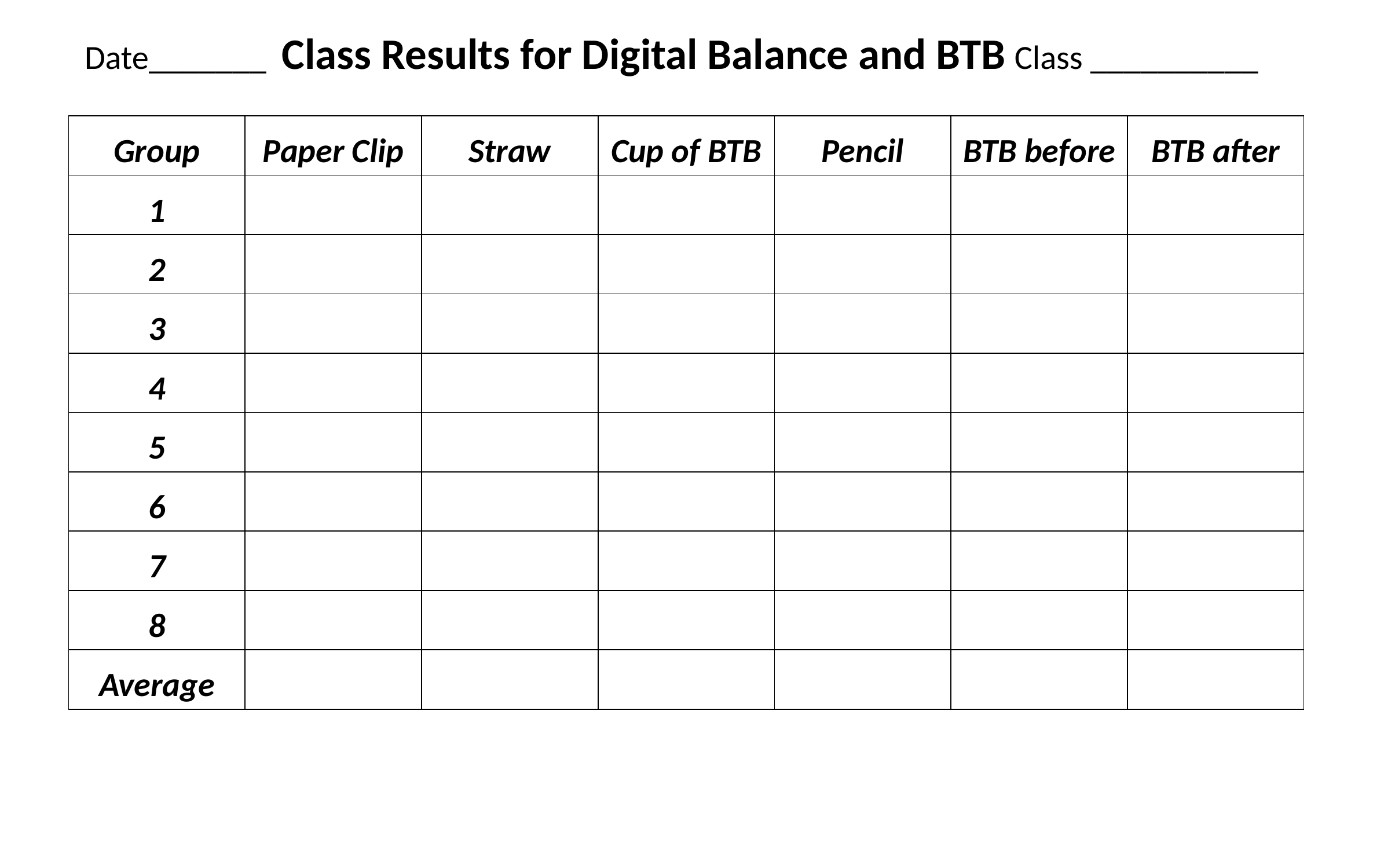

# Date_______  Class Results for Digital Balance and BTB Class __________
| Group | Paper Clip | Straw | Cup of BTB | Pencil | BTB before | BTB after |
| --- | --- | --- | --- | --- | --- | --- |
| 1 |  |  |  |  |  |  |
| 2 |  |  |  |  |  |  |
| 3 |  |  |  |  |  |  |
| 4 |  |  |  |  |  |  |
| 5 |  |  |  |  |  |  |
| 6 |  |  |  |  |  |  |
| 7 |  |  |  |  |  |  |
| 8 |  |  |  |  |  |  |
| Average |  |  |  |  |  |  |